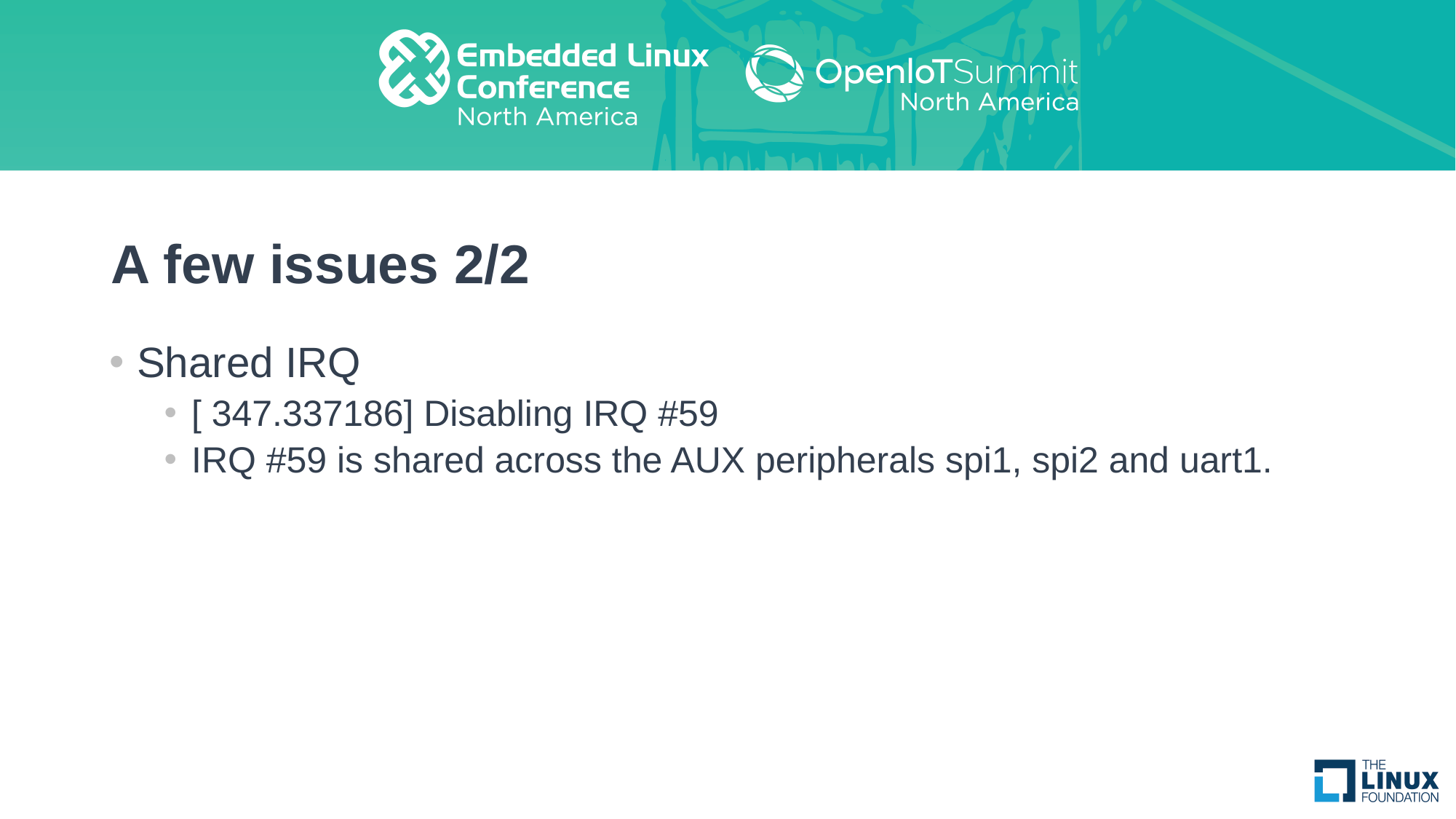

# A few issues 2/2
Shared IRQ
[ 347.337186] Disabling IRQ #59
IRQ #59 is shared across the AUX peripherals spi1, spi2 and uart1.